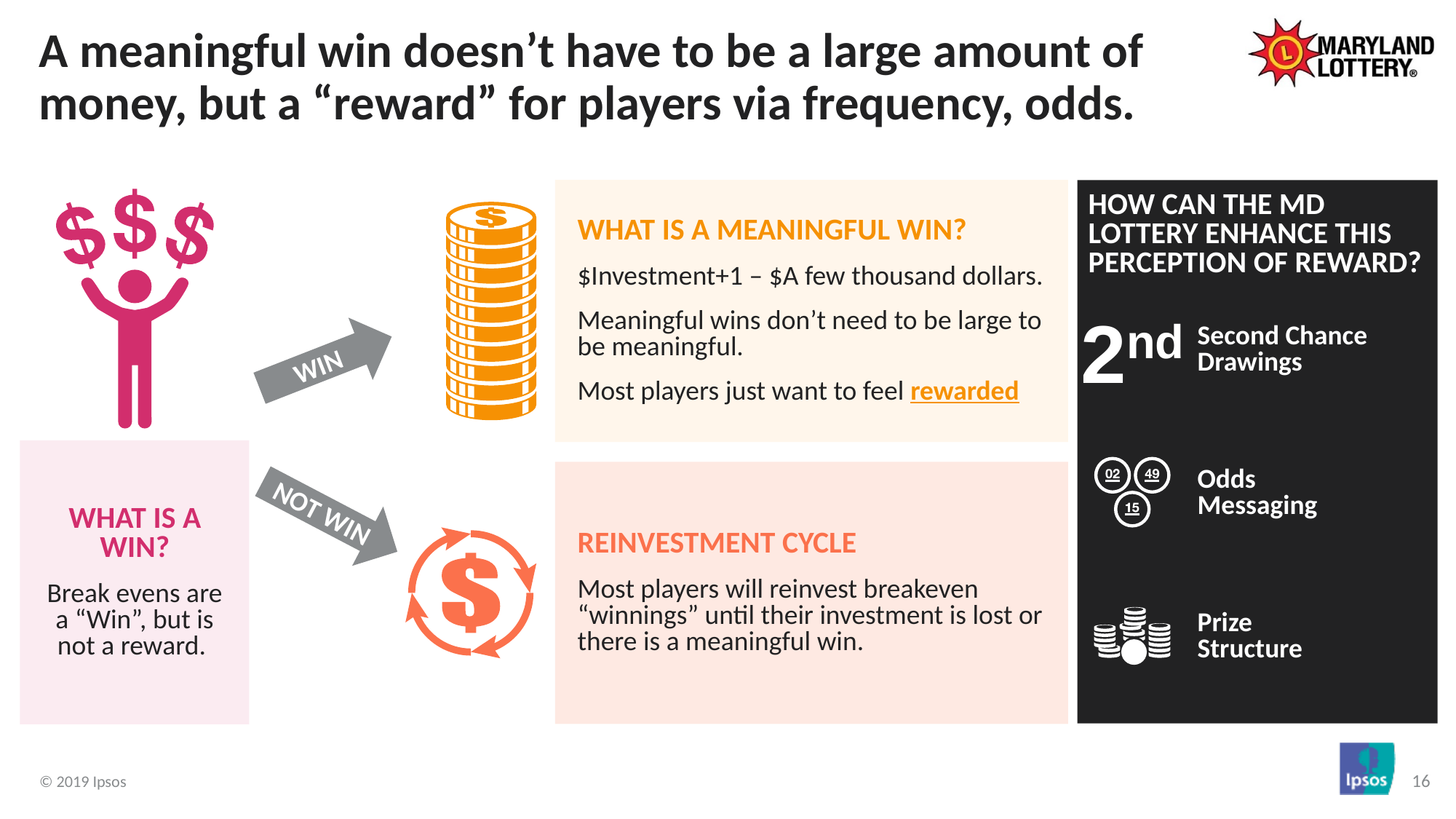

# A meaningful win doesn’t have to be a large amount of money, but a “reward” for players via frequency, odds.
What is a Meaningful Win?
$Investment+1 – $A few thousand dollars.
Meaningful wins don’t need to be large to be meaningful.
Most players just want to feel rewarded
How can the MD Lottery Enhance this perception OF REWARD?
Second Chance Drawings
Odds
Messaging
Prize
Structure

2nd
WIN
NOT WIN
What is a Win?
Break evens are a “Win”, but is not a reward.

Reinvestment Cycle
Most players will reinvest breakeven “winnings” until their investment is lost or there is a meaningful win.